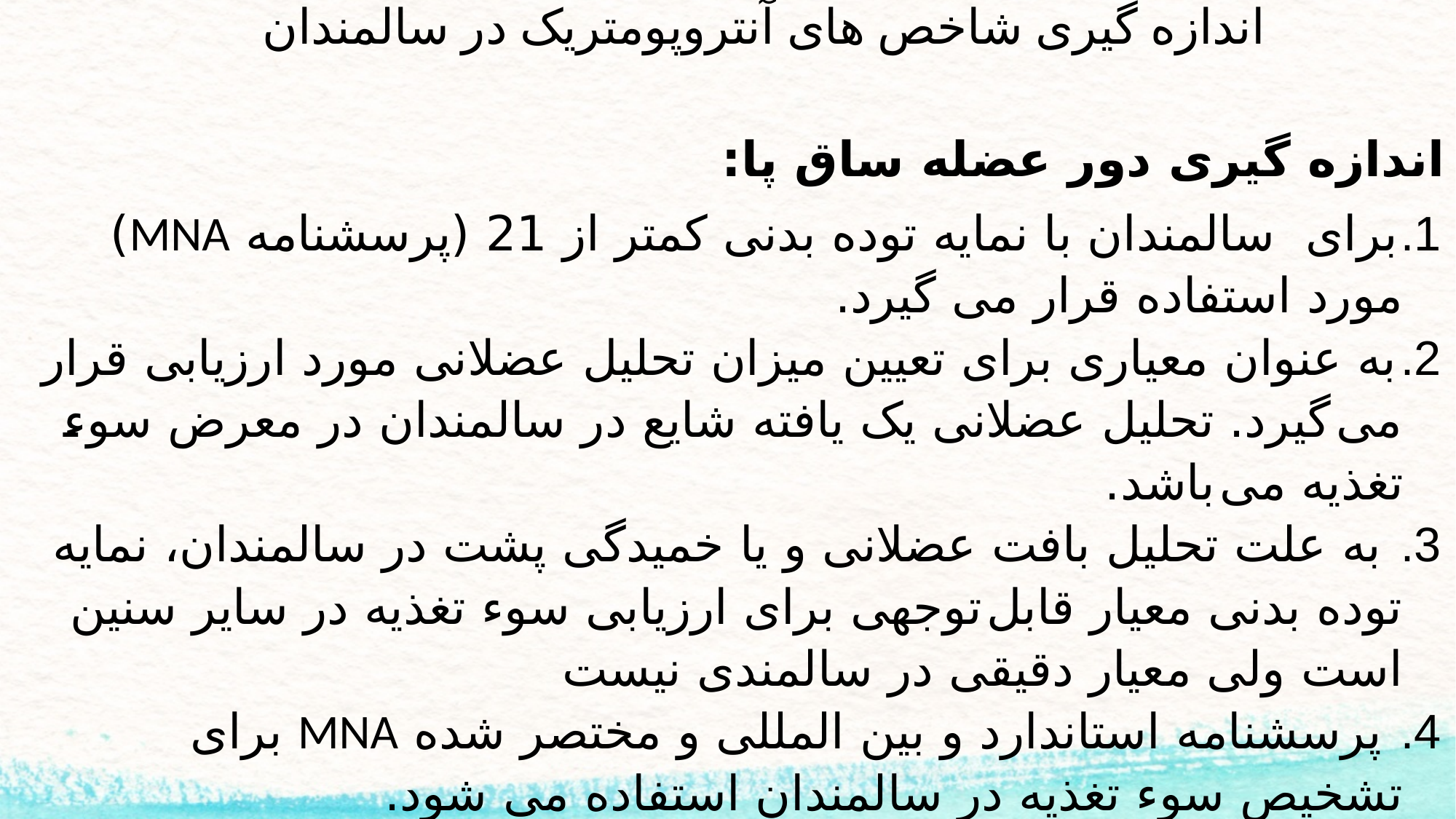

# اندازه گیری شاخص های آنتروپومتریک در سالمندان
اندازه گیری دور عضله ساق پا:
برای  سالمندان با نمایه توده بدنی کمتر از 21 (پرسشنامه MNA) مورد استفاده قرار می گیرد.
به عنوان معیاری برای تعیین میزان تحلیل عضلانی مورد ارزیابی قرار می گیرد. تحلیل عضلانی یک یافته شایع در سالمندان در معرض سوء تغذیه می باشد.
 به علت تحلیل بافت عضلانی و یا خمیدگی پشت در سالمندان، نمایه توده بدنی معیار قابل توجهی برای ارزیابی سوء تغذیه در سایر سنین است ولی معیار دقیقی در سالمندی نیست
 پرسشنامه استاندارد و بین المللی و مختصر شده MNA برای تشخیص سوء تغذیه در سالمندان استفاده می شود.
اندازه گیری در دو حالت "ایستاده/ نشسته" و "خوابیده" انجام می گیرد.